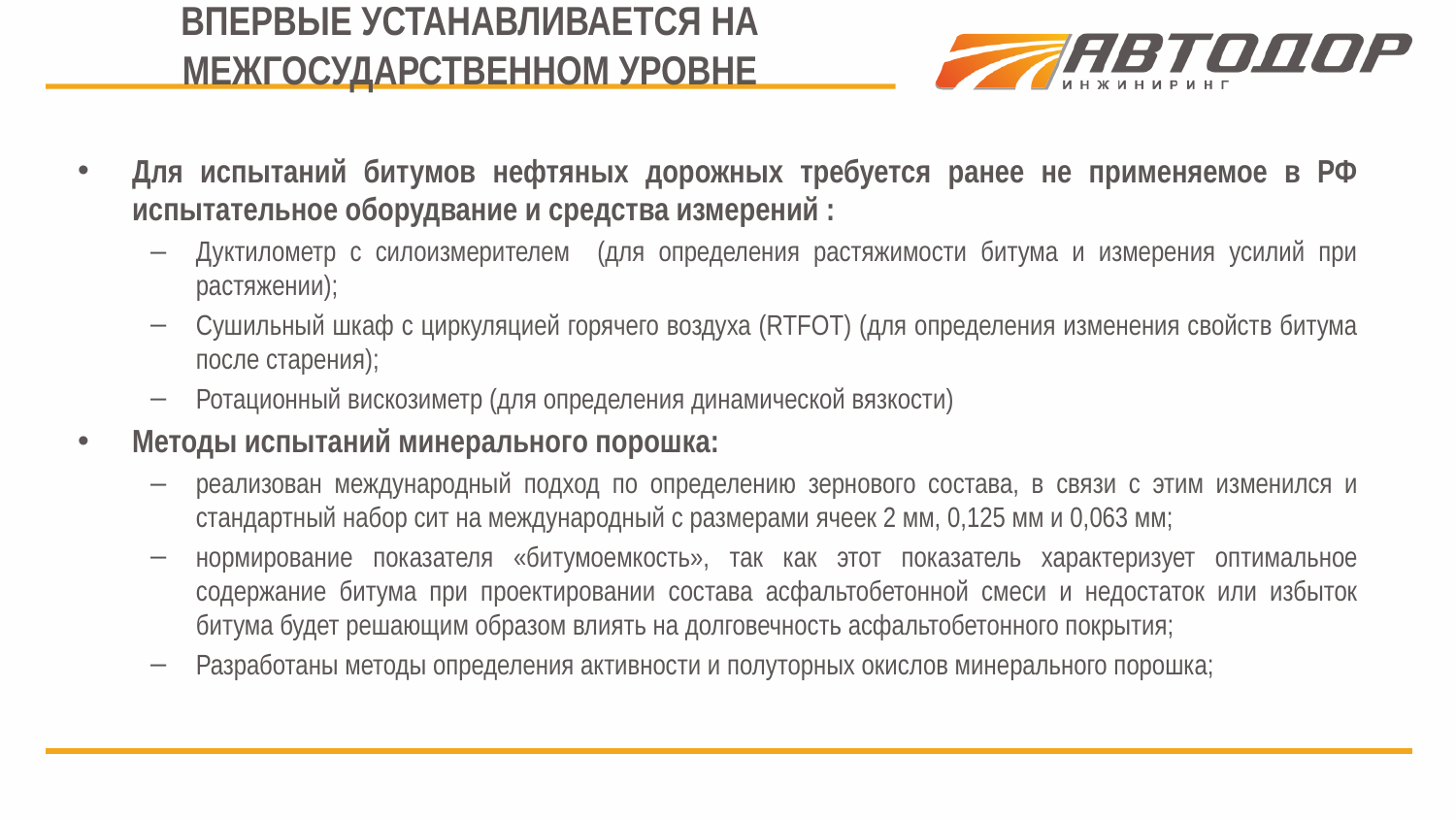

ВПЕРВЫЕ УСТАНАВЛИВАЕТСЯ НА МЕЖГОСУДАРСТВЕННОМ УРОВНЕ
Для испытаний битумов нефтяных дорожных требуется ранее не применяемое в РФ испытательное оборудвание и средства измерений :
Дуктилометр с силоизмерителем  (для определения растяжимости битума и измерения усилий при растяжении);
Сушильный шкаф с циркуляцией горячего воздуха (RTFOT) (для определения изменения свойств битума после старения);
Ротационный вискозиметр (для определения динамической вязкости)
Методы испытаний минерального порошка:
реализован международный подход по определению зернового состава, в связи с этим изменился и стандартный набор сит на международный с размерами ячеек 2 мм, 0,125 мм и 0,063 мм;
нормирование показателя «битумоемкость», так как этот показатель характеризует оптимальное содержание битума при проектировании состава асфальтобетонной смеси и недостаток или избыток битума будет решающим образом влиять на долговечность асфальтобетонного покрытия;
Разработаны методы определения активности и полуторных окислов минерального порошка;